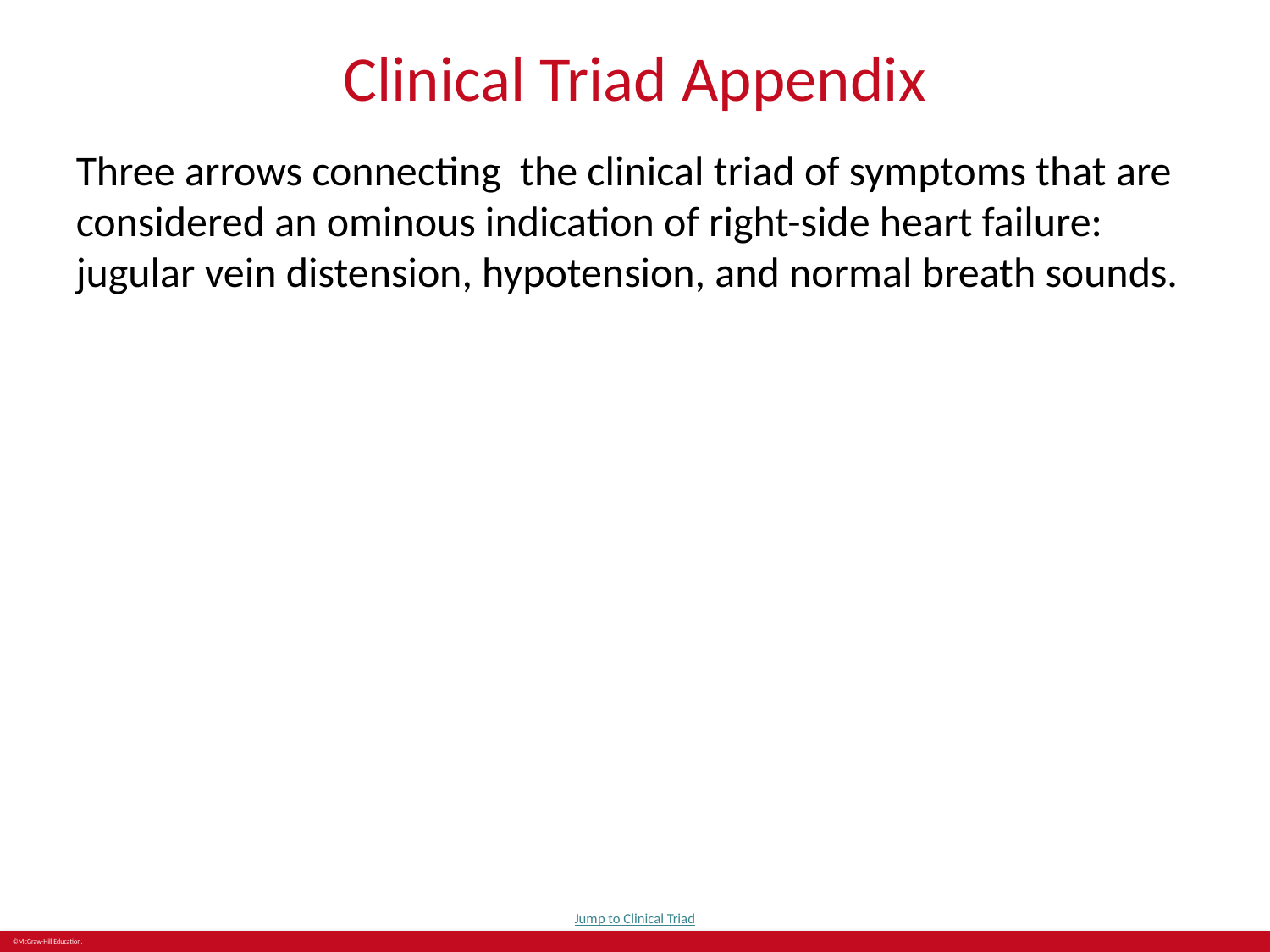

# Clinical Triad Appendix
Three arrows connecting  the clinical triad of symptoms that are considered an ominous indication of right-side heart failure: jugular vein distension, hypotension, and normal breath sounds.
Jump to Clinical Triad